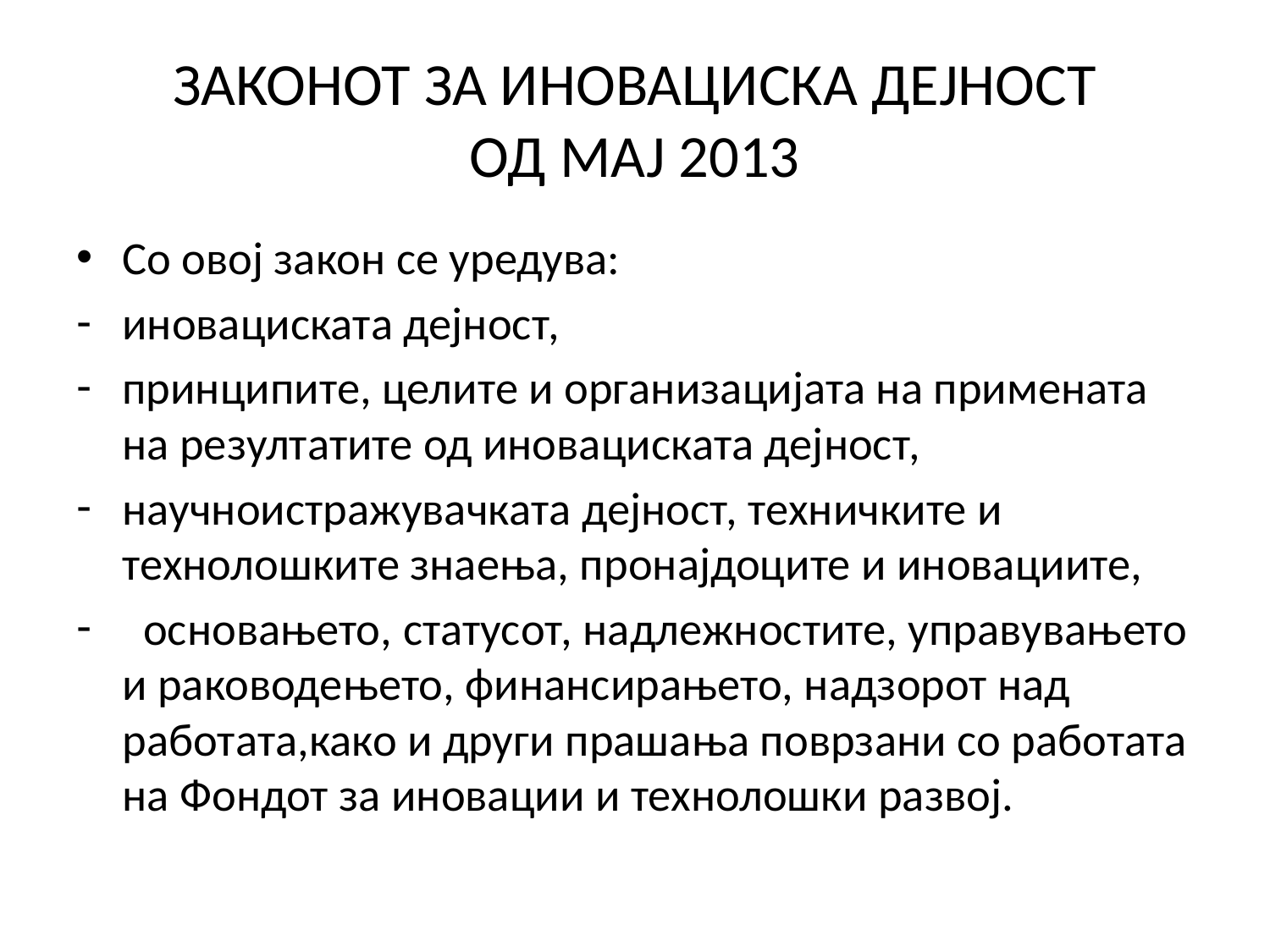

# ЗАКОНОТ ЗА ИНОВАЦИСКА ДЕЈНОСТ ОД МАЈ 2013
Со овој закон се уредува:
иновациската дејност,
принципите, целите и организацијата на примената на резултатите од иновациската дејност,
научноистражувачката дејност, техничките и технолошките знаења, пронајдоците и иновациите,
  основањето, статусот, надлежностите, управувањето и раководењето, финансирањето, надзорот над работата,како и други прашања поврзани со работата на Фондот за иновации и технолошки развој.